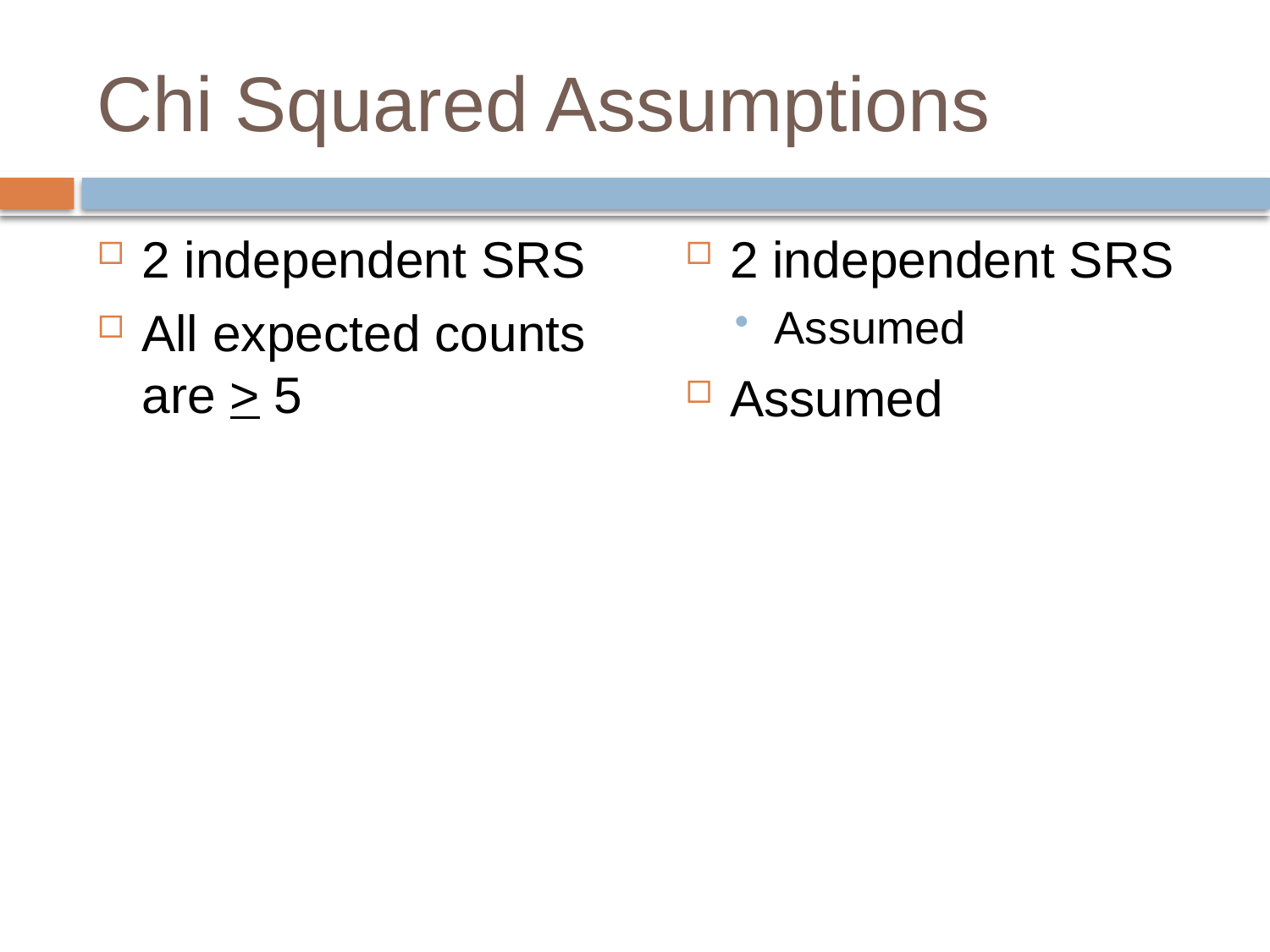

# Chi Squared Assumptions
2 independent SRS
All expected counts are > 5
2 independent SRS
Assumed
Assumed